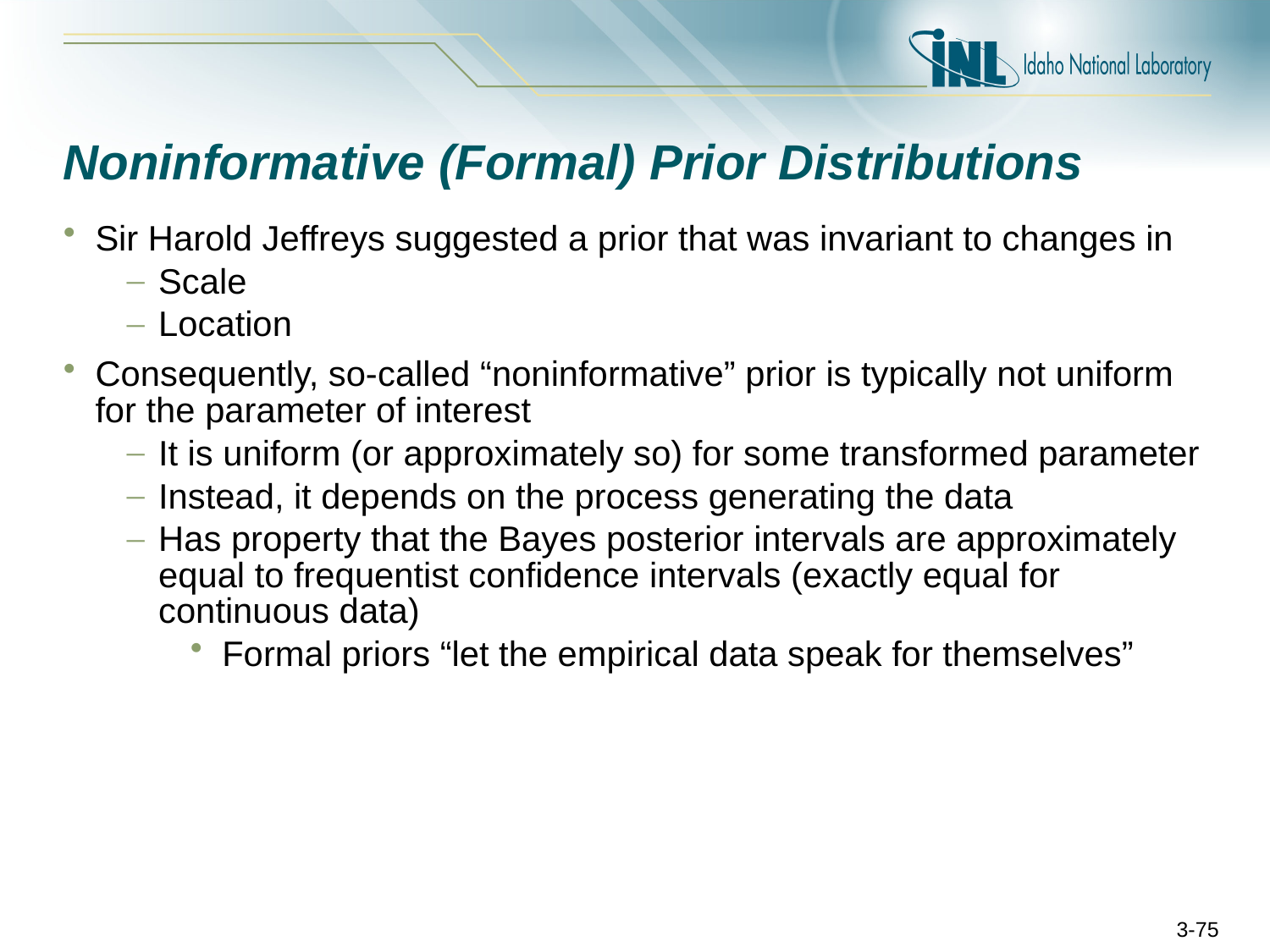

# Noninformative (Formal) Prior Distributions
Sir Harold Jeffreys suggested a prior that was invariant to changes in
Scale
Location
Consequently, so-called “noninformative” prior is typically not uniform for the parameter of interest
It is uniform (or approximately so) for some transformed parameter
Instead, it depends on the process generating the data
Has property that the Bayes posterior intervals are approximately equal to frequentist confidence intervals (exactly equal for continuous data)
Formal priors “let the empirical data speak for themselves”
3-75